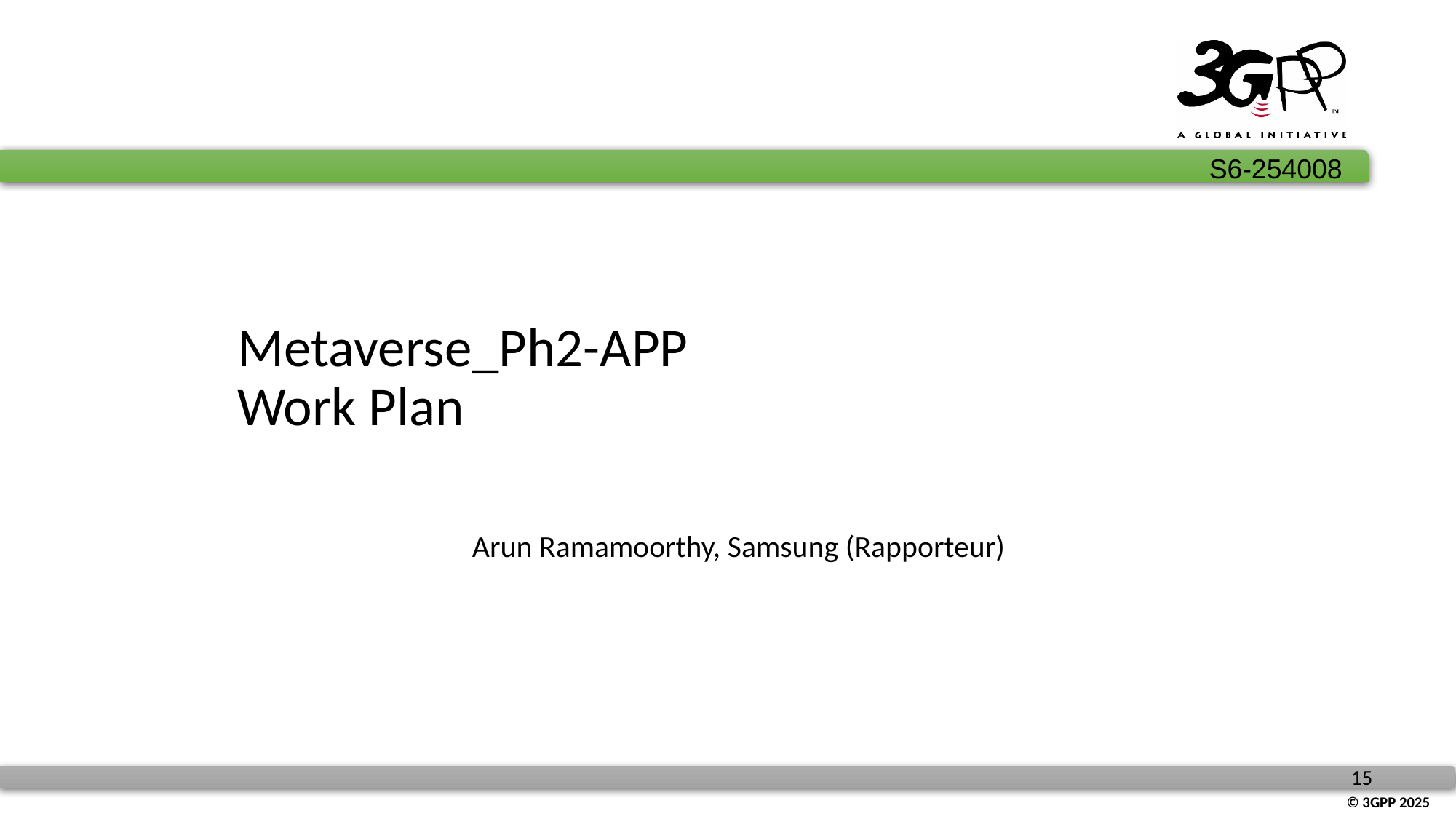

# Metaverse_Ph2-APP Work Plan
Arun Ramamoorthy, Samsung (Rapporteur)